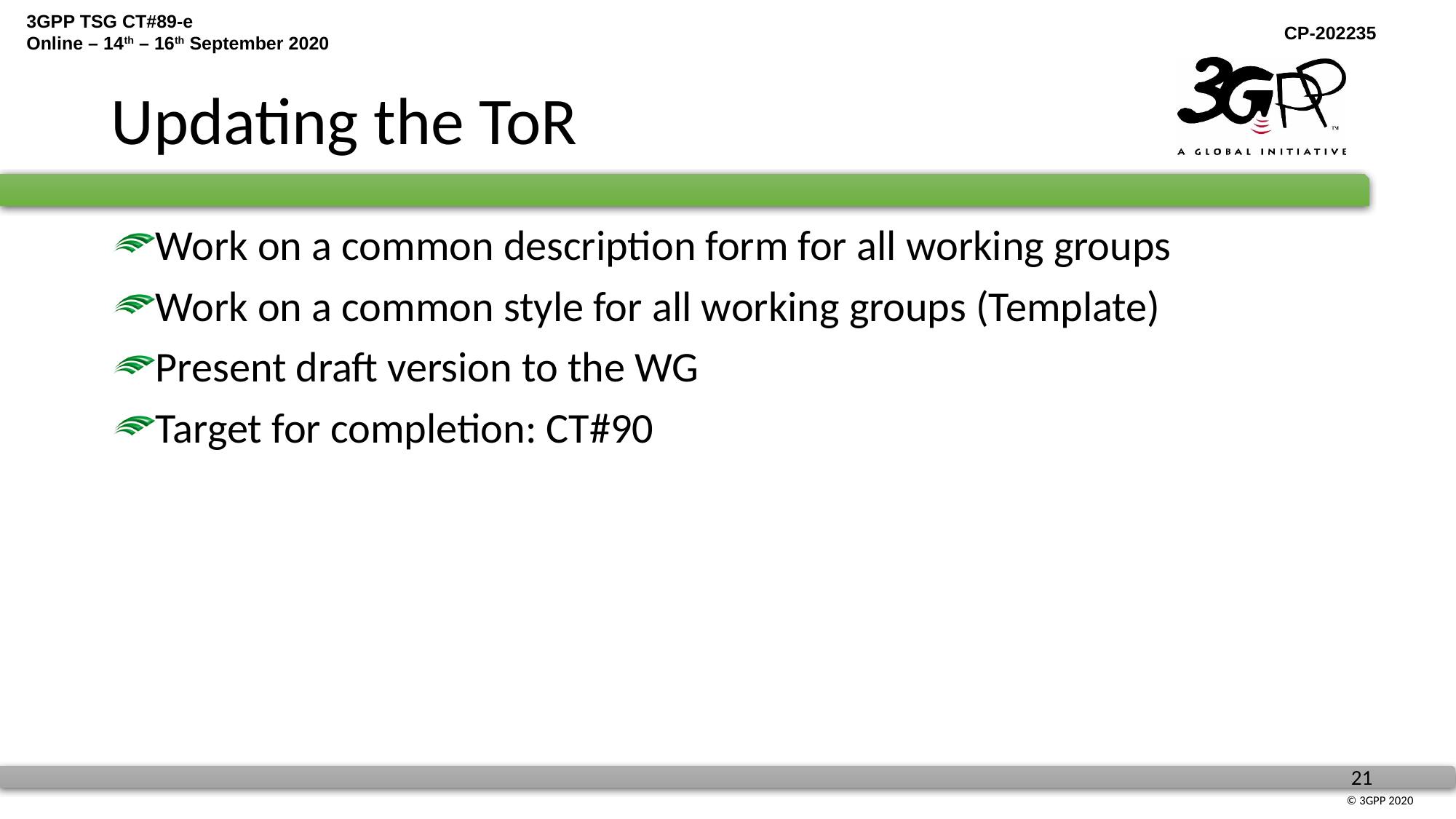

# Updating the ToR
Work on a common description form for all working groups
Work on a common style for all working groups (Template)
Present draft version to the WG
Target for completion: CT#90